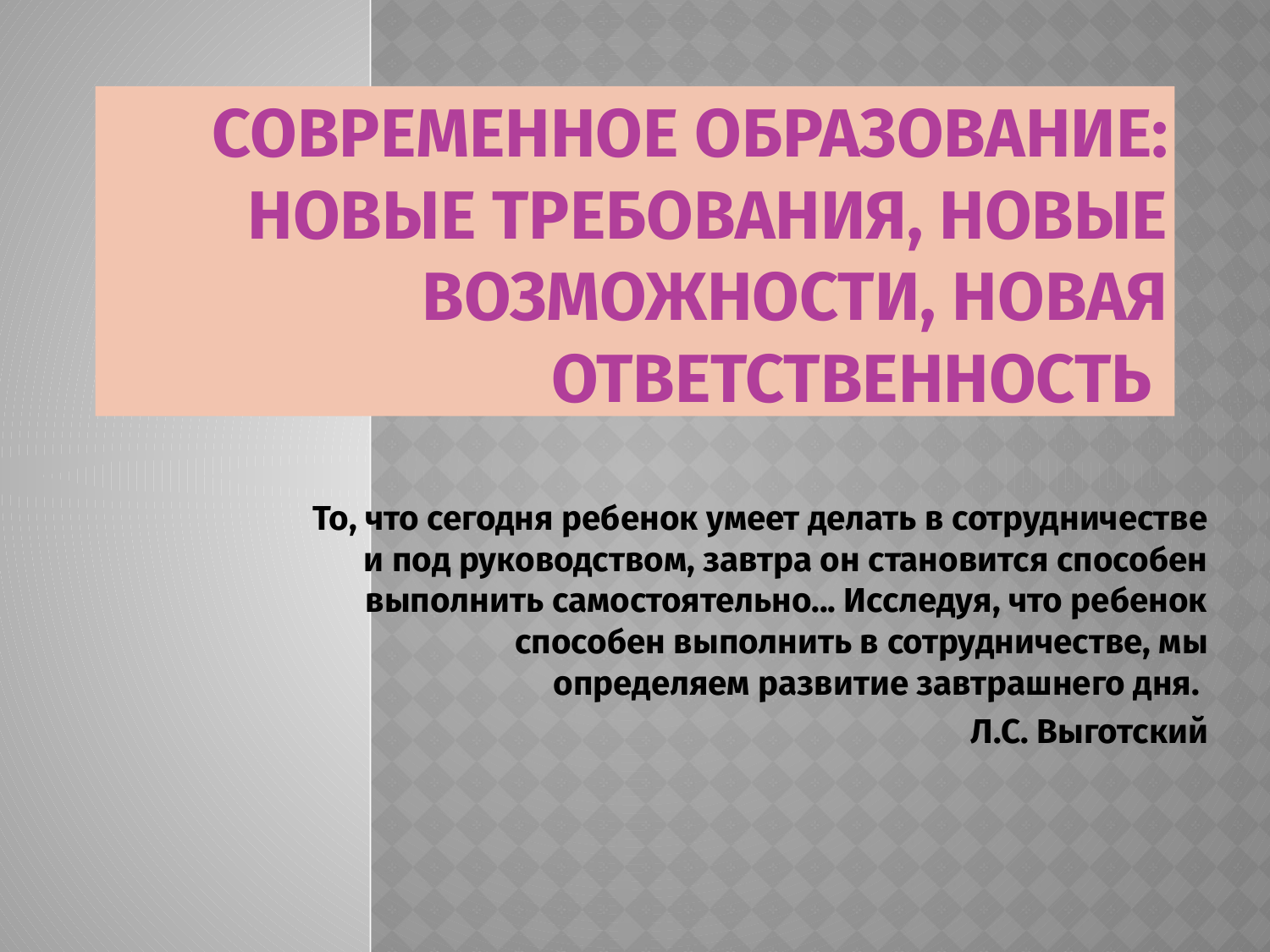

# Современное образование: новые требования, новые возможности, новая ответственность
То, что сегодня ребенок умеет делать в сотрудничестве и под руководством, завтра он становится способен выполнить самостоятельно... Исследуя, что ребенок способен выполнить в сотрудничестве, мы определяем развитие завтрашнего дня.
Л.С. Выготский